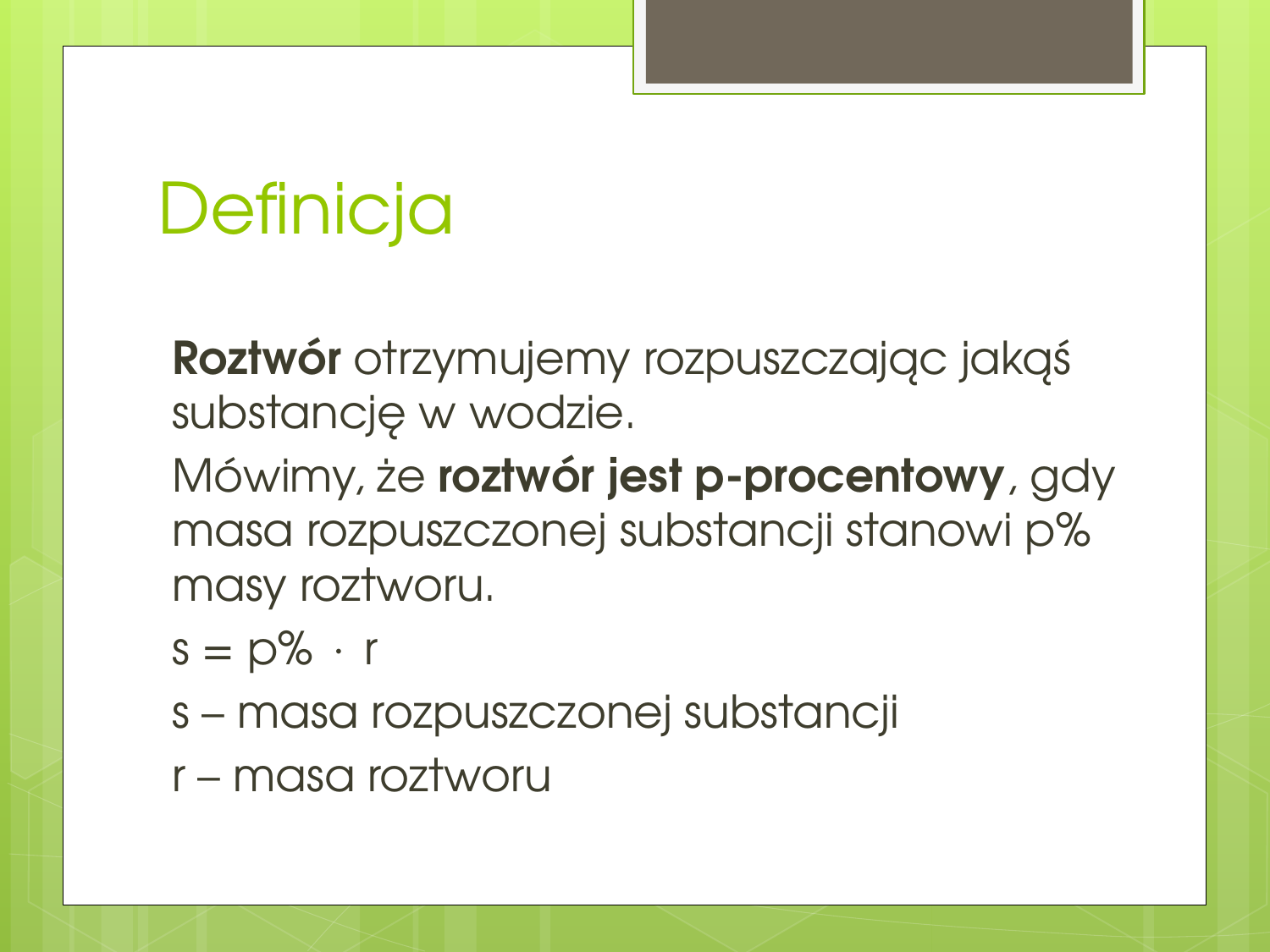

# Definicja
Roztwór otrzymujemy rozpuszczając jakąś substancję w wodzie.
Mówimy, że roztwór jest p-procentowy, gdy masa rozpuszczonej substancji stanowi p% masy roztworu.
	s = p% ⋅ r
s – masa rozpuszczonej substancji
r – masa roztworu